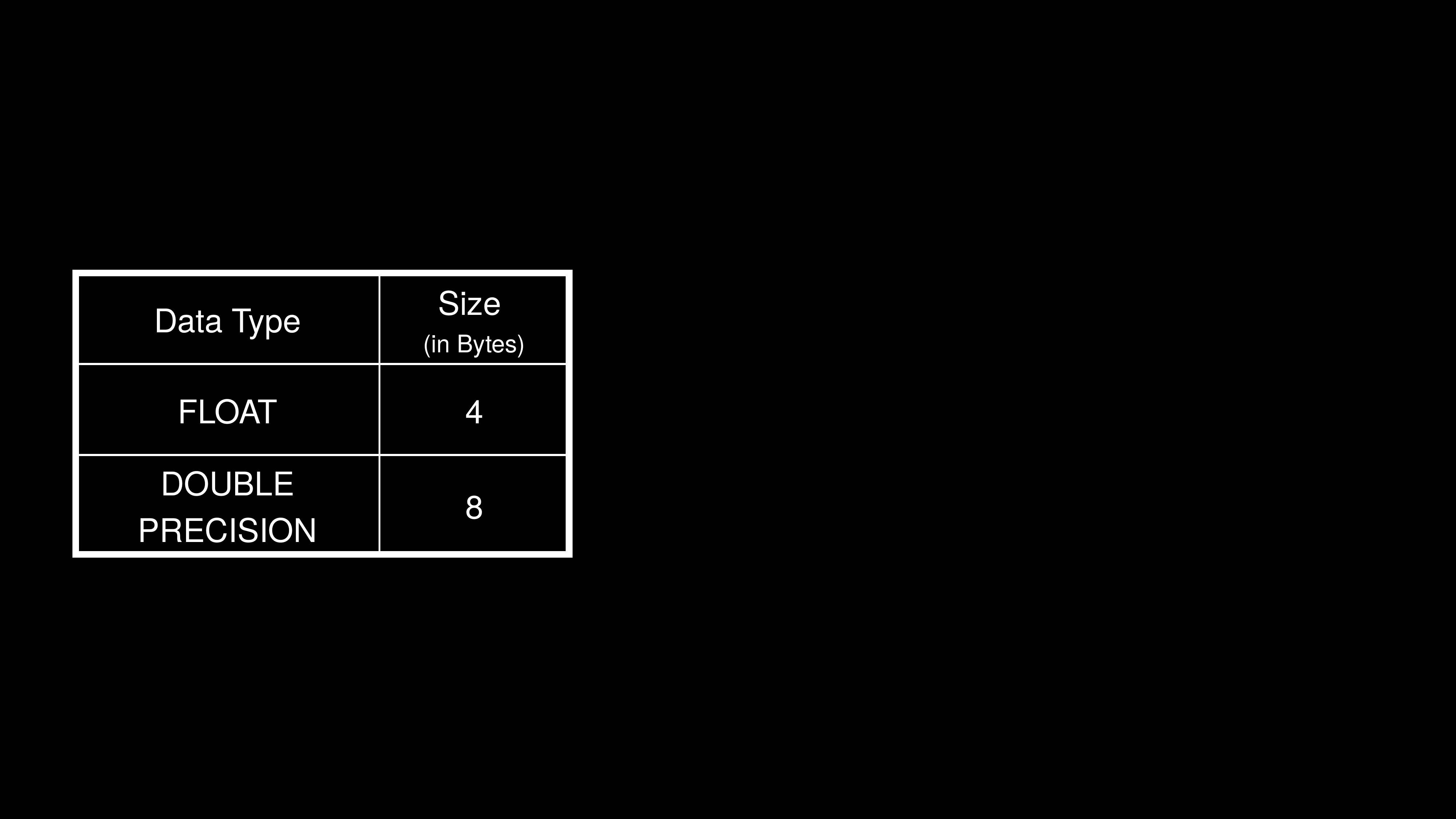

| Data Type | Size (in Bytes) |
| --- | --- |
| FLOAT | 4 |
| DOUBLE PRECISION | 8 |